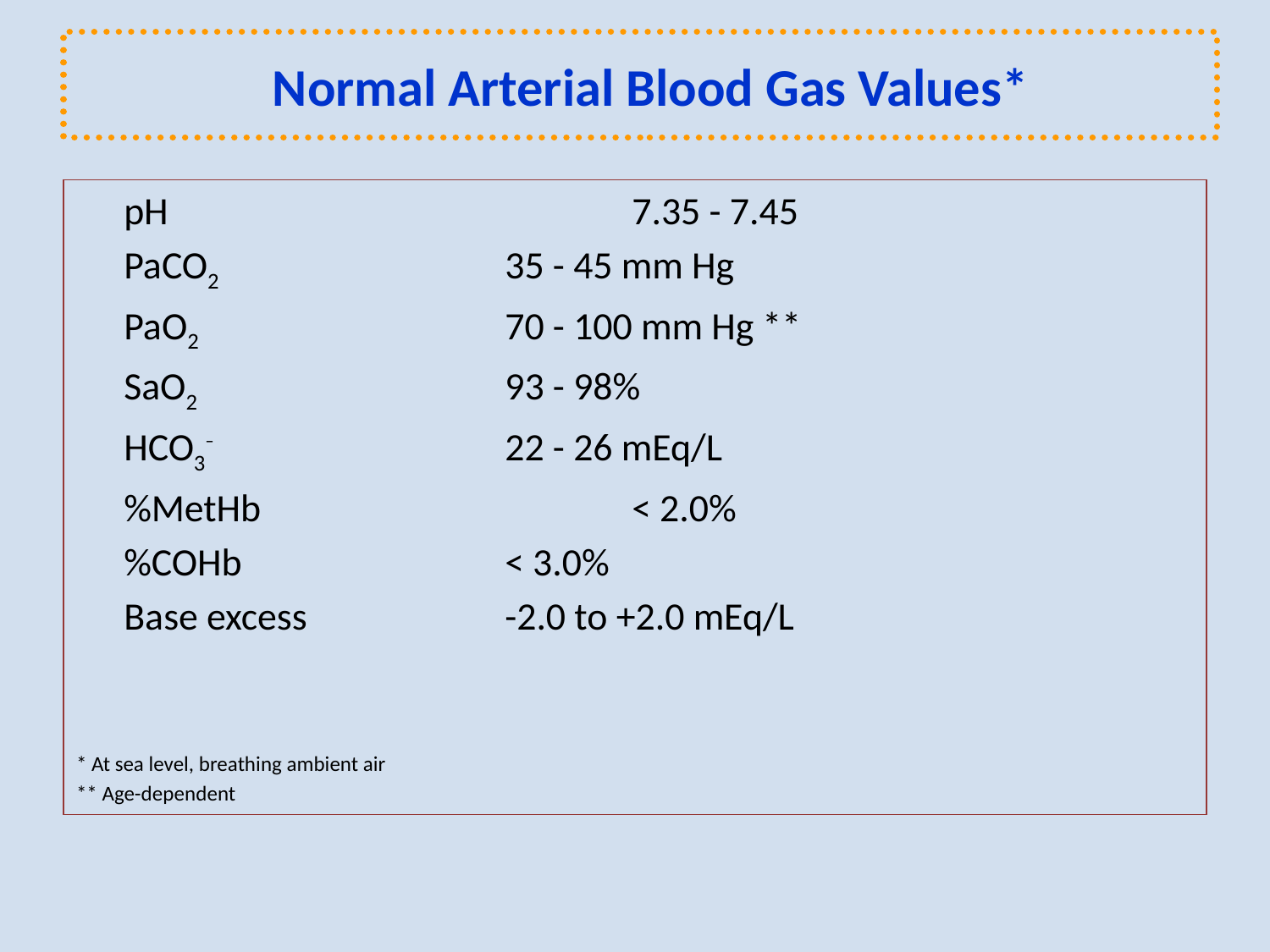

Normal Arterial Blood Gas Values*
	pH				7.35 - 7.45
	PaCO2			35 - 45 mm Hg
	PaO2			70 - 100 mm Hg **
	SaO2			93 - 98%
	HCO3¯			22 - 26 mEq/L
	%MetHb			< 2.0%
	%COHb			< 3.0%
	Base excess		-2.0 to +2.0 mEq/L

* At sea level, breathing ambient air
** Age-dependent